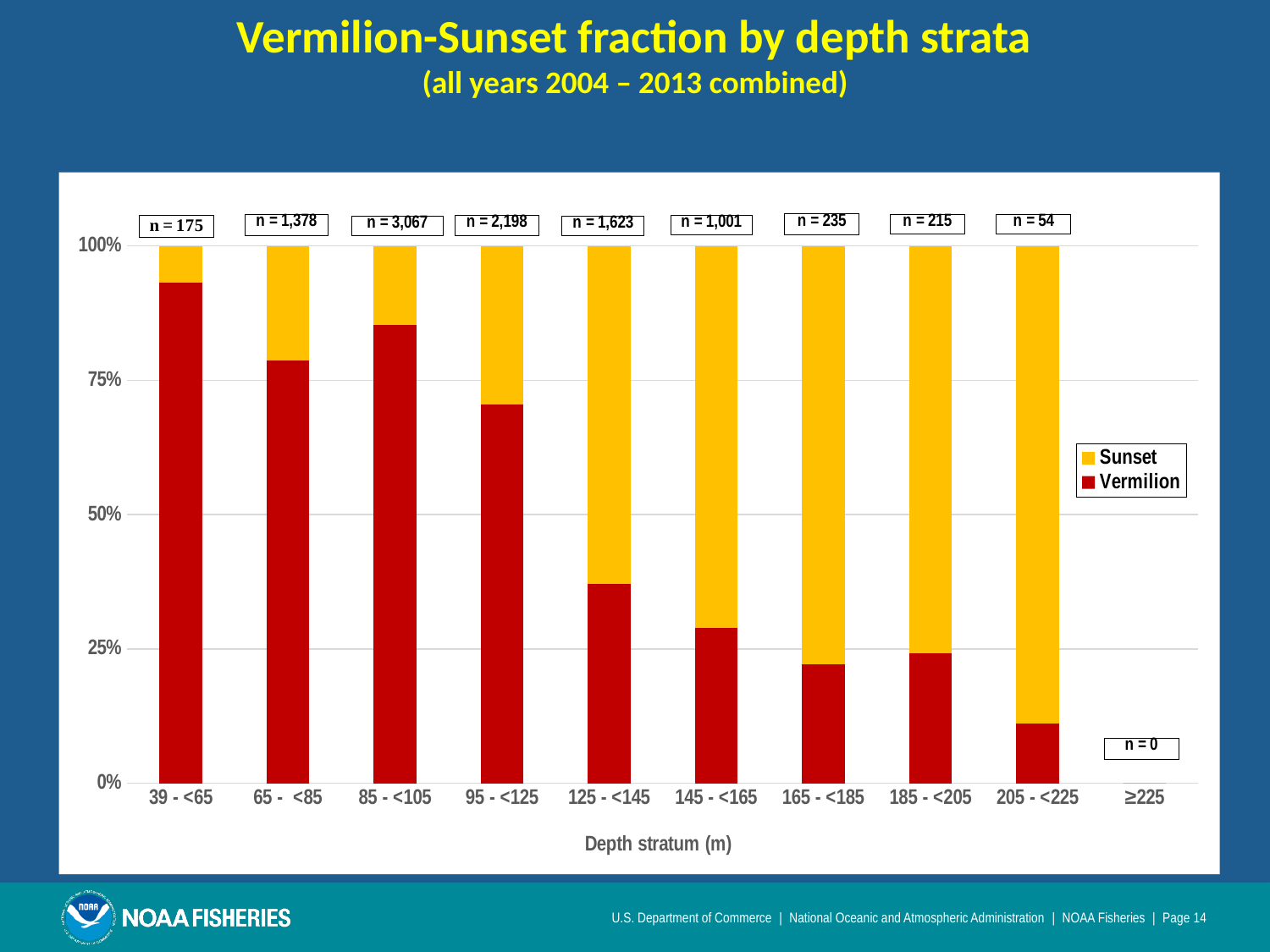

# Vermilion-Sunset fraction by depth strata (all years 2004 – 2013 combined)

### Chart

| Category |  |  |  |  |
|---|---|---|---|---|
| 39 - <65 | 0.9314285714285714 | 0.06857142857142857 | 0.9314285714285714 | 0.06857142857142857 |
| 65 -  <85 | 0.7866473149492017 | 0.21335268505079827 | 0.7866473149492017 | 0.21335268505079827 |
| 85 - <105 | 0.8529507662210629 | 0.14704923377893708 | 0.8529507662210629 | 0.14704923377893708 |
| 95 - <125 | 0.705186533212011 | 0.2948134667879891 | 0.705186533212011 | 0.2948134667879891 |
| 125 - <145 | 0.37153419593345655 | 0.6284658040665434 | 0.37153419593345655 | 0.6284658040665434 |
| 145 - <165 | 0.2887112887112887 | 0.7112887112887113 | 0.2887112887112887 | 0.7112887112887113 |
| 165 - <185 | 0.22127659574468084 | 0.7787234042553192 | 0.22127659574468084 | 0.7787234042553192 |
| 185 - <205 | 0.24186046511627907 | 0.7581395348837209 | 0.24186046511627907 | 0.7581395348837209 |
| 205 - <225 | 0.1111111111111111 | 0.8888888888888888 | 0.1111111111111111 | 0.8888888888888888 |
| ≥225 | 0.0 | 0.0 | 0.0 | 0.0 |
U.S. Department of Commerce | National Oceanic and Atmospheric Administration | NOAA Fisheries | Page 14